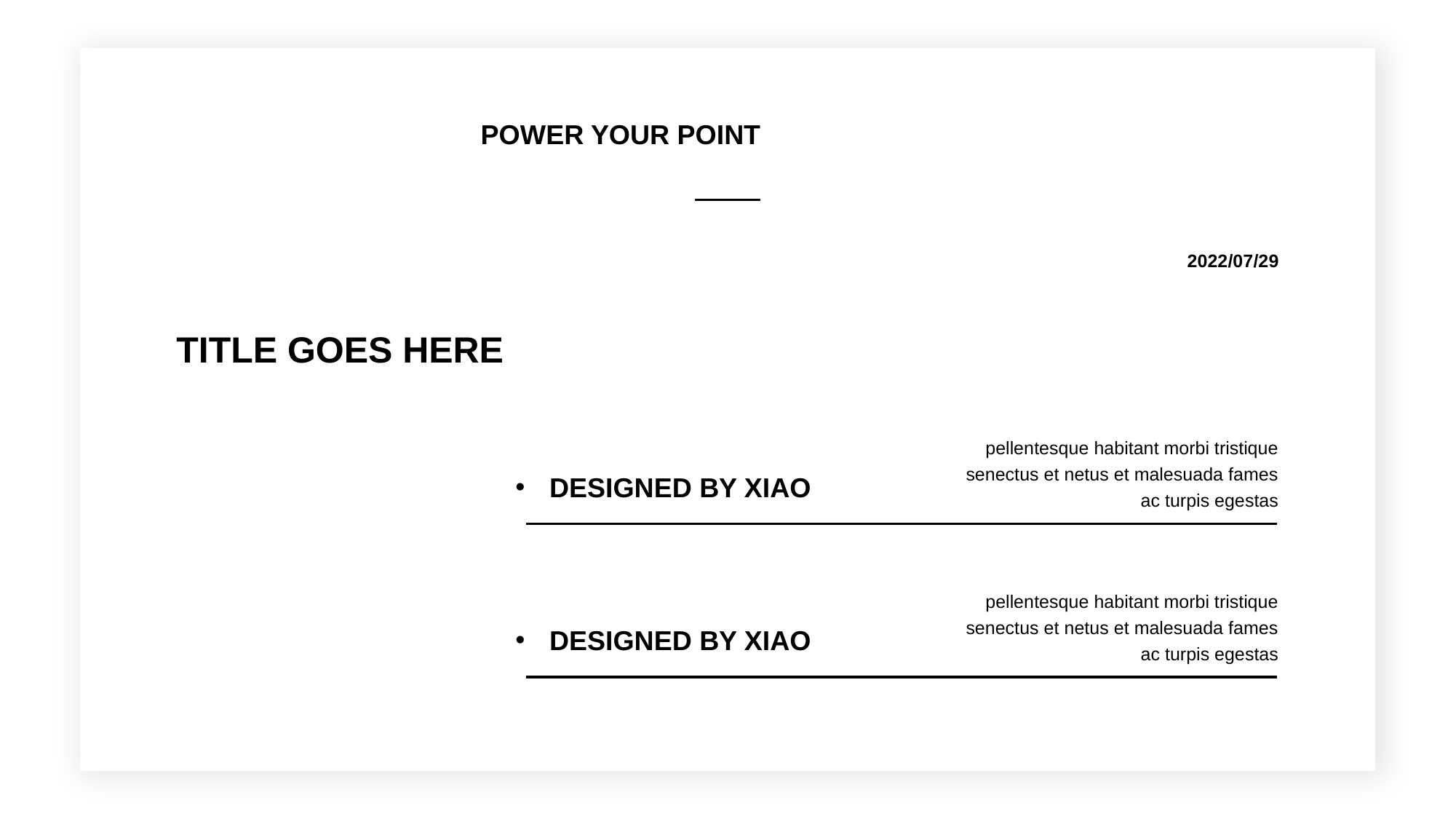

5
5
POWER YOUR POINT
2022/07/29
TITLE GOES HERE
pellentesque habitant morbi tristique senectus et netus et malesuada fames ac turpis egestas
DESIGNED BY XIAO
pellentesque habitant morbi tristique senectus et netus et malesuada fames ac turpis egestas
DESIGNED BY XIAO